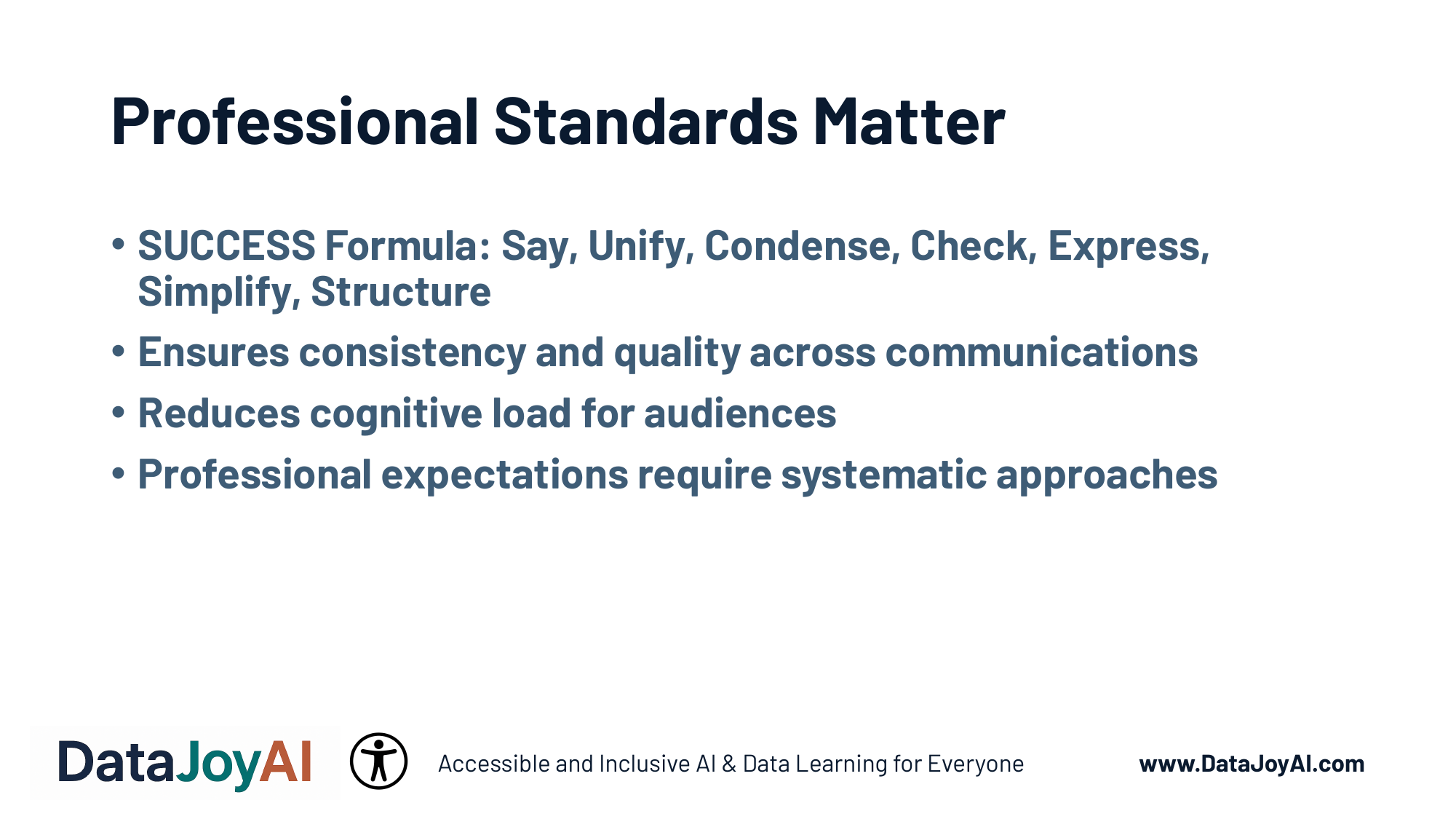

# Professional Standards Matter
SUCCESS Formula: Say, Unify, Condense, Check, Express, Simplify, Structure
Ensures consistency and quality across communications
Reduces cognitive load for audiences
Professional expectations require systematic approaches